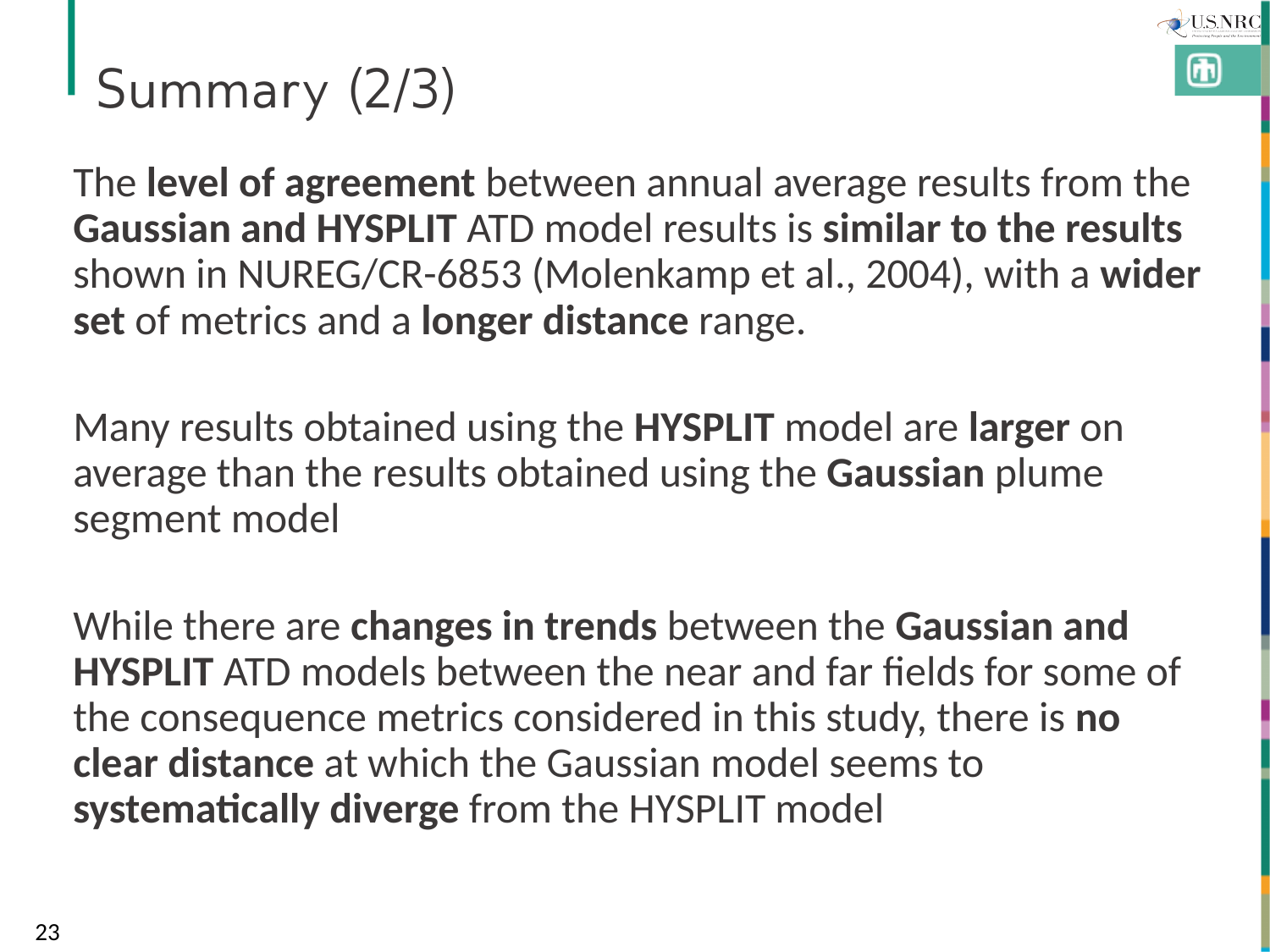

# Summary (2/3)
The level of agreement between annual average results from the Gaussian and HYSPLIT ATD model results is similar to the results shown in NUREG/CR-6853 (Molenkamp et al., 2004), with a wider set of metrics and a longer distance range.

Many results obtained using the HYSPLIT model are larger on average than the results obtained using the Gaussian plume segment model

While there are changes in trends between the Gaussian and HYSPLIT ATD models between the near and far fields for some of the consequence metrics considered in this study, there is no clear distance at which the Gaussian model seems to systematically diverge from the HYSPLIT model

23